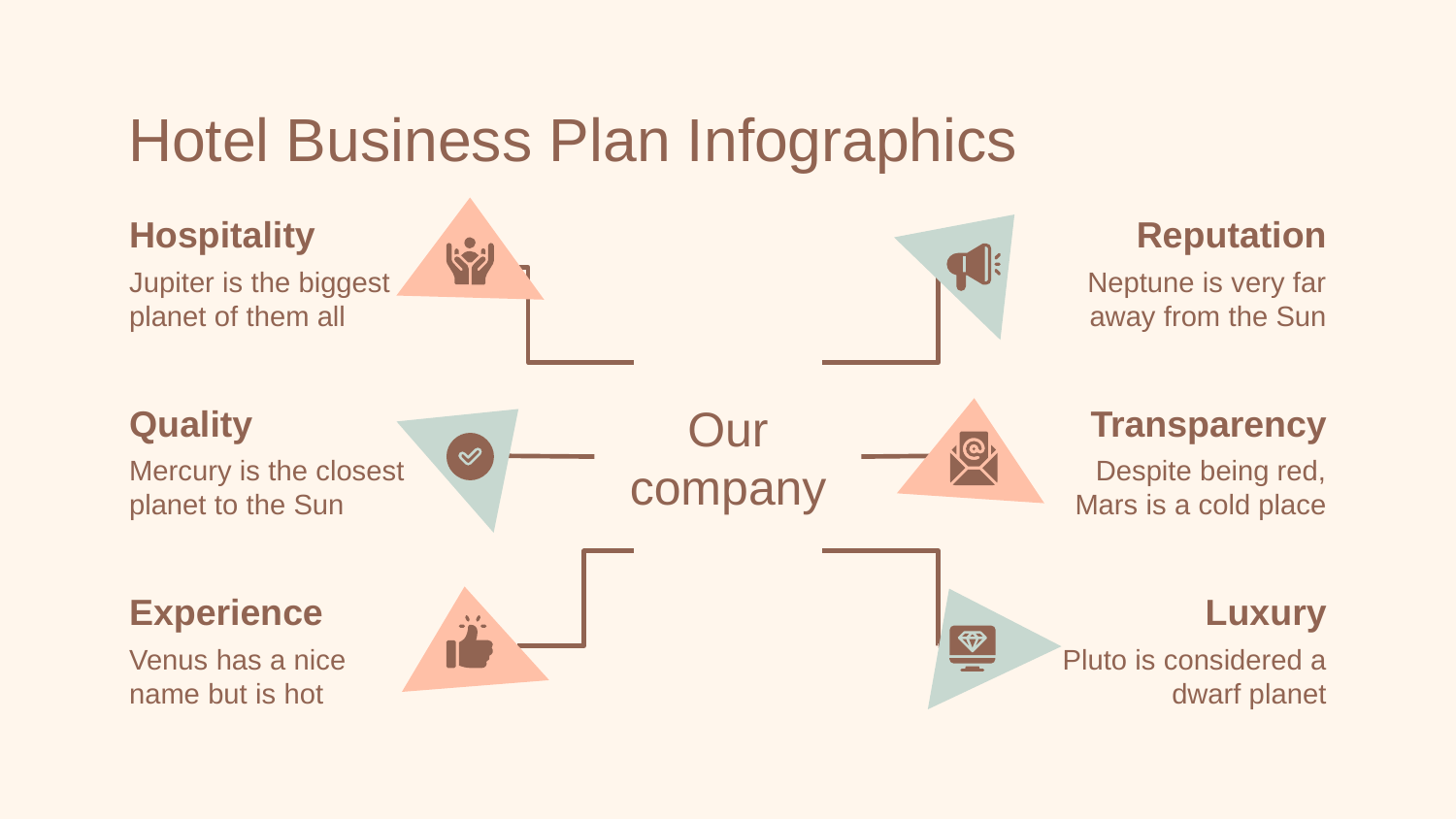

# Hotel Business Plan Infographics
Hospitality
Jupiter is the biggest planet of them all
Reputation
Neptune is very far away from the Sun

Transparency
Despite being red, Mars is a cold place
Quality
Mercury is the closest planet to the Sun
Our company

Luxury
Pluto is considered a dwarf planet
Experience
Venus has a nice name but is hot